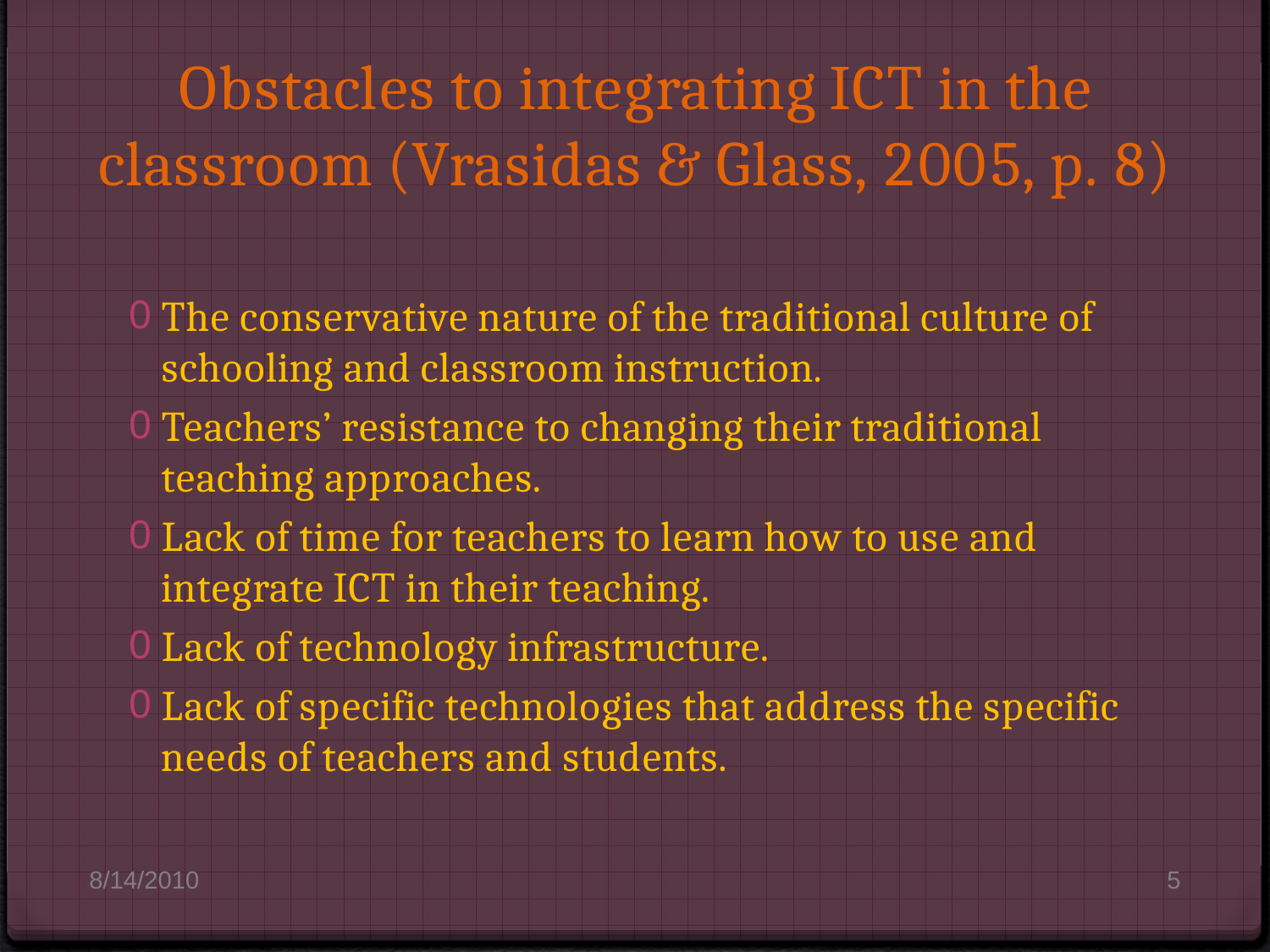

# Obstacles to integrating ICT in the classroom (Vrasidas & Glass, 2005, p. 8)
The conservative nature of the traditional culture of schooling and classroom instruction.
Teachers’ resistance to changing their traditional teaching approaches.
Lack of time for teachers to learn how to use and integrate ICT in their teaching.
Lack of technology infrastructure.
Lack of specific technologies that address the specific needs of teachers and students.
8/14/2010

5